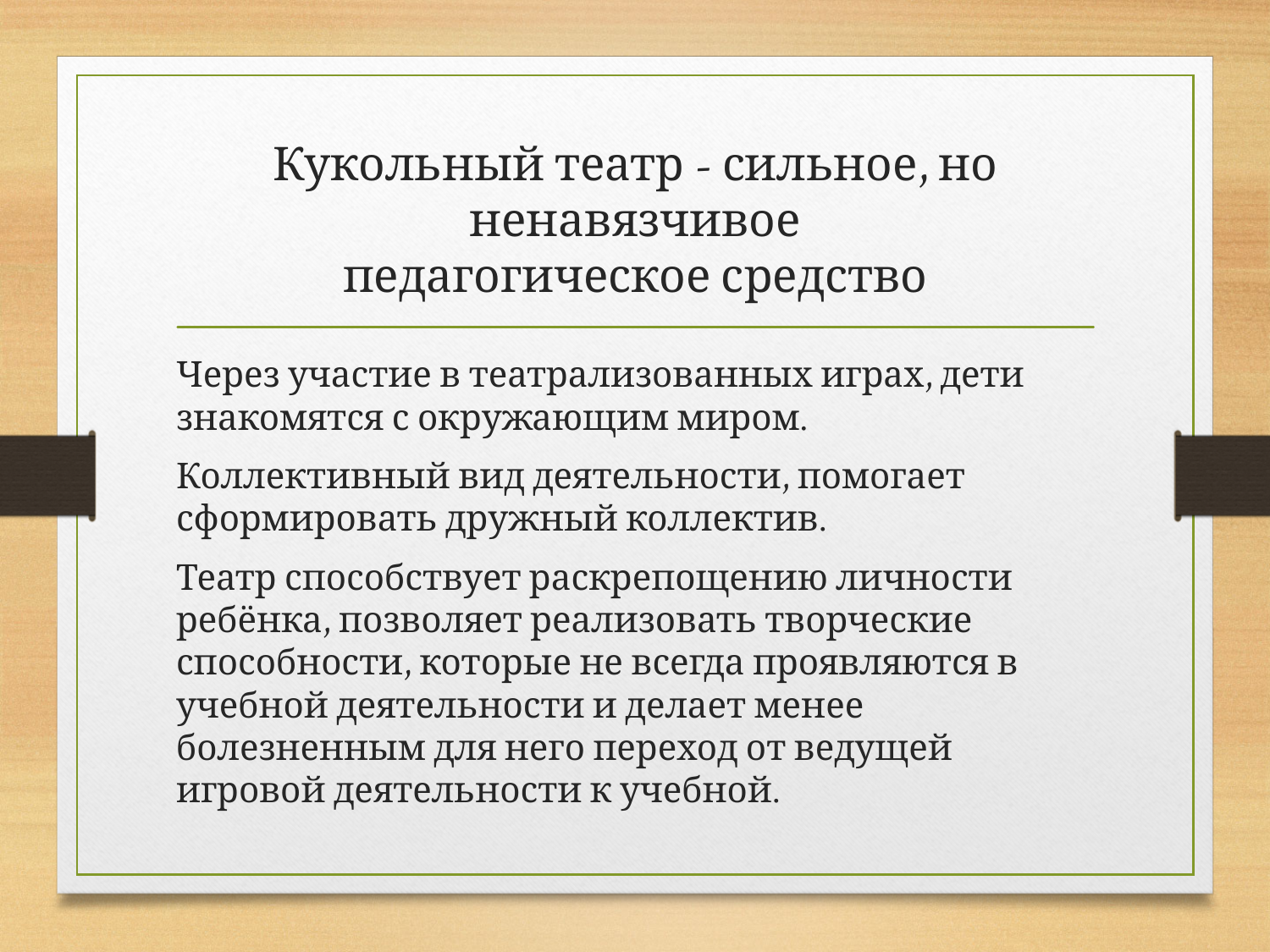

# Кукольный театр - сильное, но ненавязчивое педагогическое средство
Через участие в театрализованных играх, дети знакомятся с окружающим миром.
Коллективный вид деятельности, помогает сформировать дружный коллектив.
Театр способствует раскрепощению личности ребёнка, позволяет реализовать творческие способности, которые не всегда проявляются в учебной деятельности и делает менее болезненным для него переход от ведущей игровой деятельности к учебной.